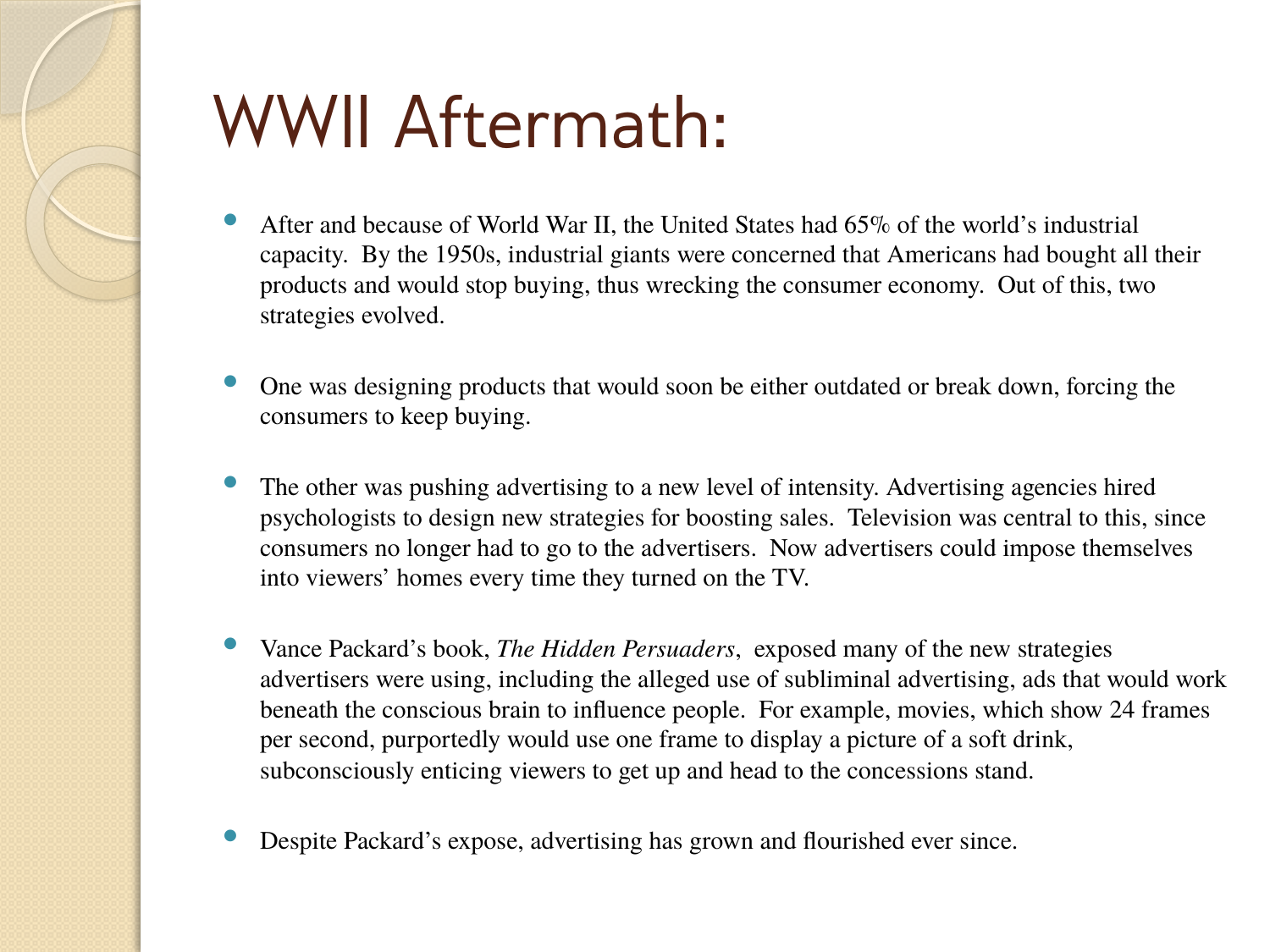

# WWII Aftermath:
After and because of World War II, the United States had 65% of the world’s industrial capacity.  By the 1950s, industrial giants were concerned that Americans had bought all their products and would stop buying, thus wrecking the consumer economy.  Out of this, two strategies evolved.

One was designing products that would soon be either outdated or break down, forcing the consumers to keep buying.

The other was pushing advertising to a new level of intensity. Advertising agencies hired psychologists to design new strategies for boosting sales.  Television was central to this, since consumers no longer had to go to the advertisers.  Now advertisers could impose themselves into viewers’ homes every time they turned on the TV.

Vance Packard’s book, The Hidden Persuaders,  exposed many of the new strategies advertisers were using, including the alleged use of subliminal advertising, ads that would work beneath the conscious brain to influence people.  For example, movies, which show 24 frames per second, purportedly would use one frame to display a picture of a soft drink, subconsciously enticing viewers to get up and head to the concessions stand.

Despite Packard’s expose, advertising has grown and flourished ever since.